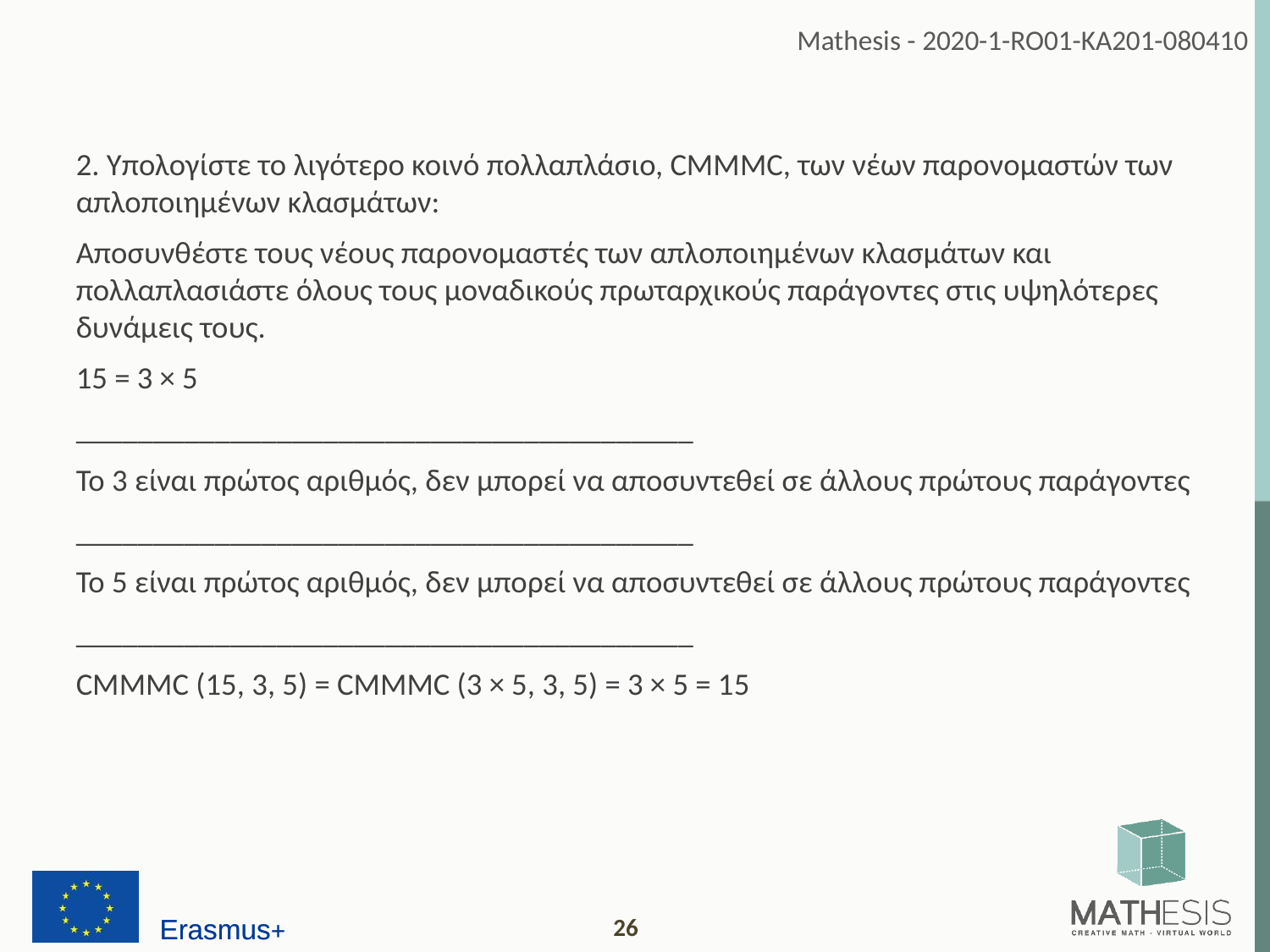

2. Υπολογίστε το λιγότερο κοινό πολλαπλάσιο, CMMMC, των νέων παρονομαστών των απλοποιημένων κλασμάτων:
Αποσυνθέστε τους νέους παρονομαστές των απλοποιημένων κλασμάτων και πολλαπλασιάστε όλους τους μοναδικούς πρωταρχικούς παράγοντες στις υψηλότερες δυνάμεις τους.
15 = 3 × 5
________________________________________
Το 3 είναι πρώτος αριθμός, δεν μπορεί να αποσυντεθεί σε άλλους πρώτους παράγοντες
________________________________________
Το 5 είναι πρώτος αριθμός, δεν μπορεί να αποσυντεθεί σε άλλους πρώτους παράγοντες
________________________________________
CMMMC (15, 3, 5) = CMMMC (3 × 5, 3, 5) = 3 × 5 = 15